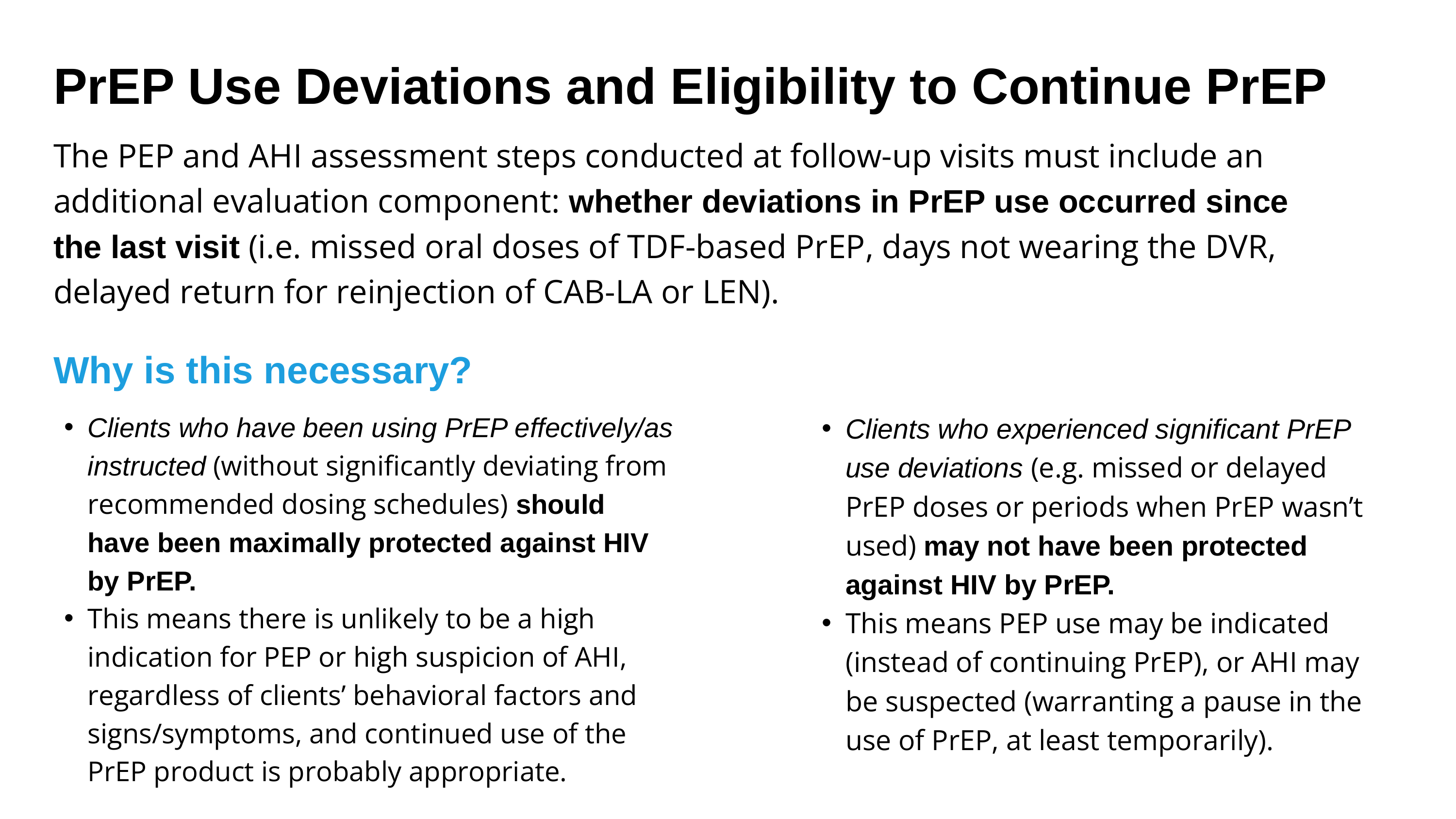

PrEP Use Deviations and Eligibility to Continue PrEP
The PEP and AHI assessment steps conducted at follow-up visits must include an additional evaluation component: whether deviations in PrEP use occurred since the last visit (i.e. missed oral doses of TDF-based PrEP, days not wearing the DVR, delayed return for reinjection of CAB-LA or LEN).
Why is this necessary?
Clients who have been using PrEP effectively/as instructed (without significantly deviating from recommended dosing schedules) should have been maximally protected against HIV by PrEP.
This means there is unlikely to be a high indication for PEP or high suspicion of AHI, regardless of clients’ behavioral factors and signs/symptoms, and continued use of the PrEP product is probably appropriate.
Clients who experienced significant PrEP use deviations (e.g. missed or delayed PrEP doses or periods when PrEP wasn’t used) may not have been protected against HIV by PrEP.
This means PEP use may be indicated (instead of continuing PrEP), or AHI may be suspected (warranting a pause in the use of PrEP, at least temporarily).